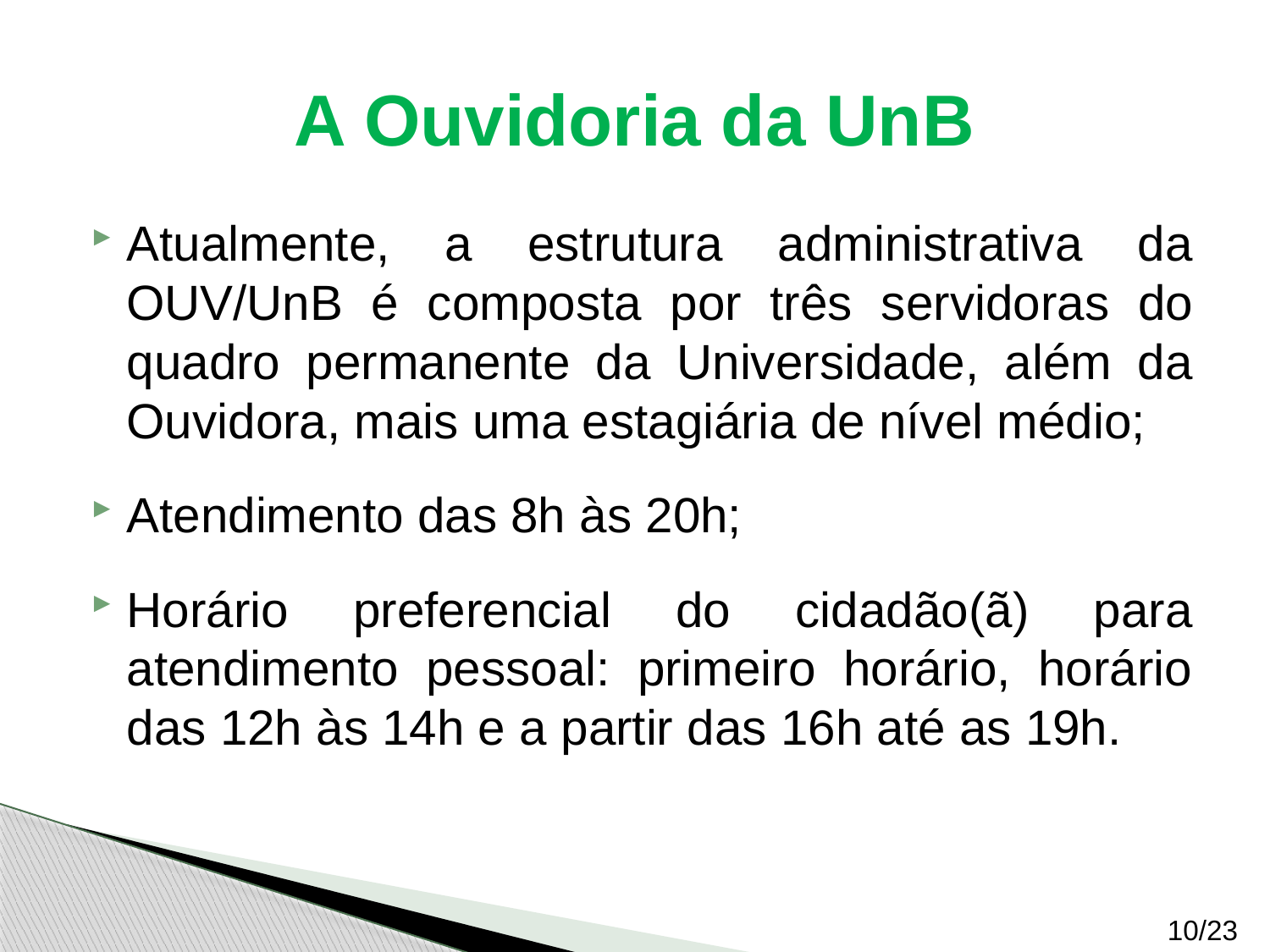

# A Ouvidoria da UnB
Atualmente, a estrutura administrativa da OUV/UnB é composta por três servidoras do quadro permanente da Universidade, além da Ouvidora, mais uma estagiária de nível médio;

Atendimento das 8h às 20h;

Horário preferencial do cidadão(ã) para atendimento pessoal: primeiro horário, horário das 12h às 14h e a partir das 16h até as 19h.
10/23